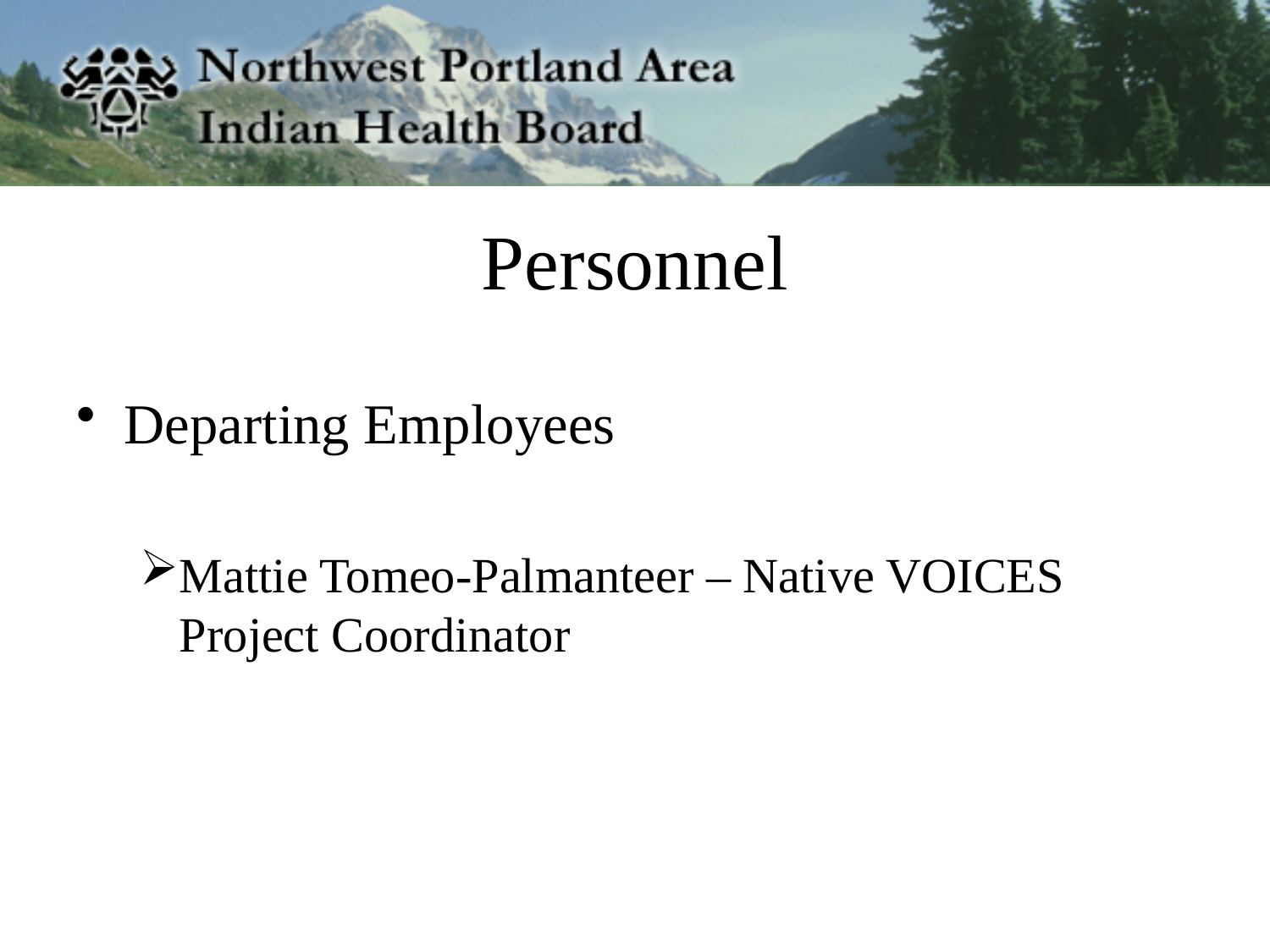

# Personnel
Departing Employees

Mattie Tomeo-Palmanteer – Native VOICES Project Coordinator